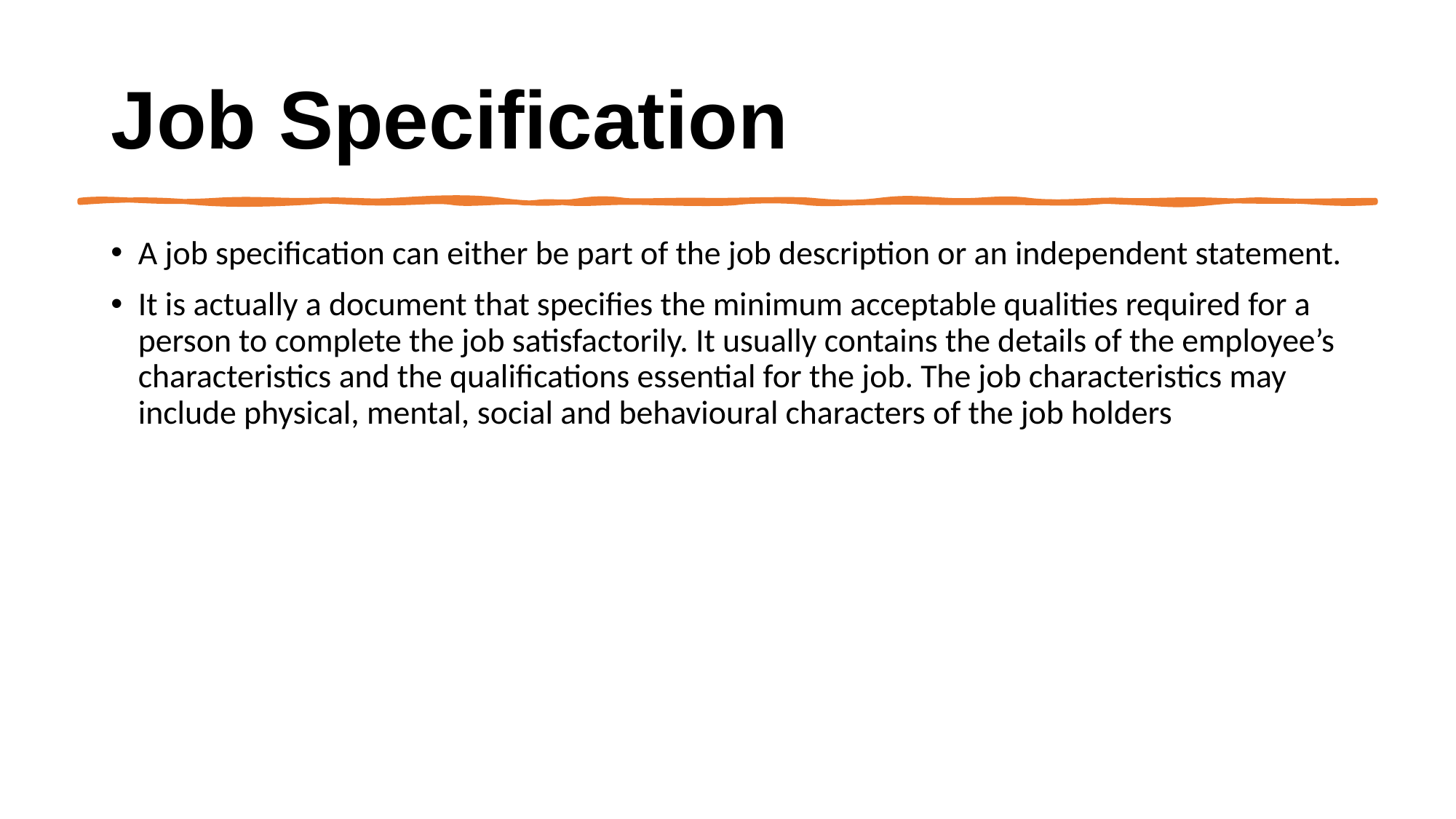

# Job Specification

A job specification can either be part of the job description or an independent statement.
It is actually a document that specifies the minimum acceptable qualities required for a person to complete the job satisfactorily. It usually contains the details of the employee’s characteristics and the qualifications essential for the job. The job characteristics may include physical, mental, social and behavioural characters of the job holders